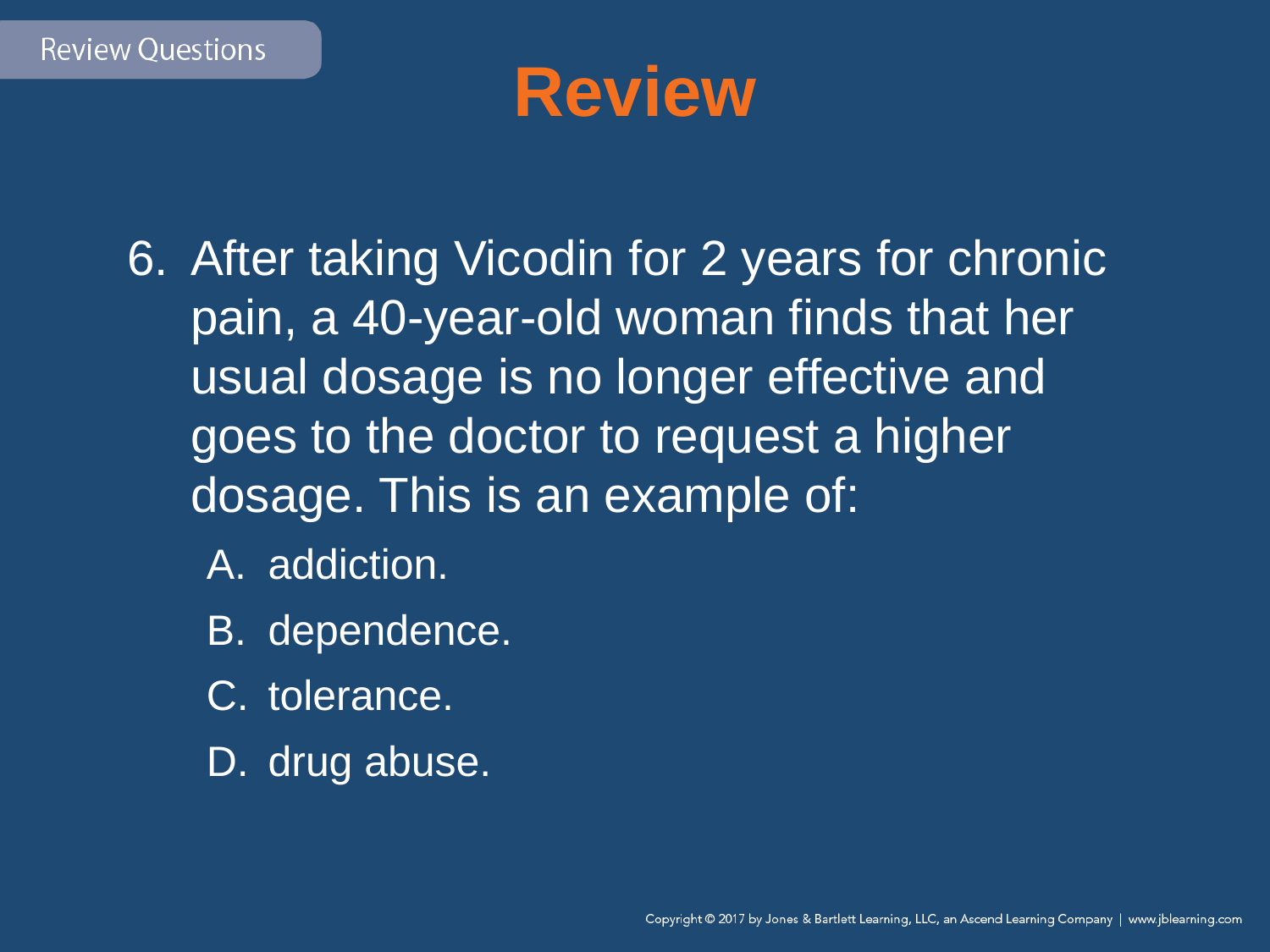

# Review
After taking Vicodin for 2 years for chronic pain, a 40-year-old woman finds that her usual dosage is no longer effective and goes to the doctor to request a higher dosage. This is an example of:
addiction.
dependence.
tolerance.
drug abuse.